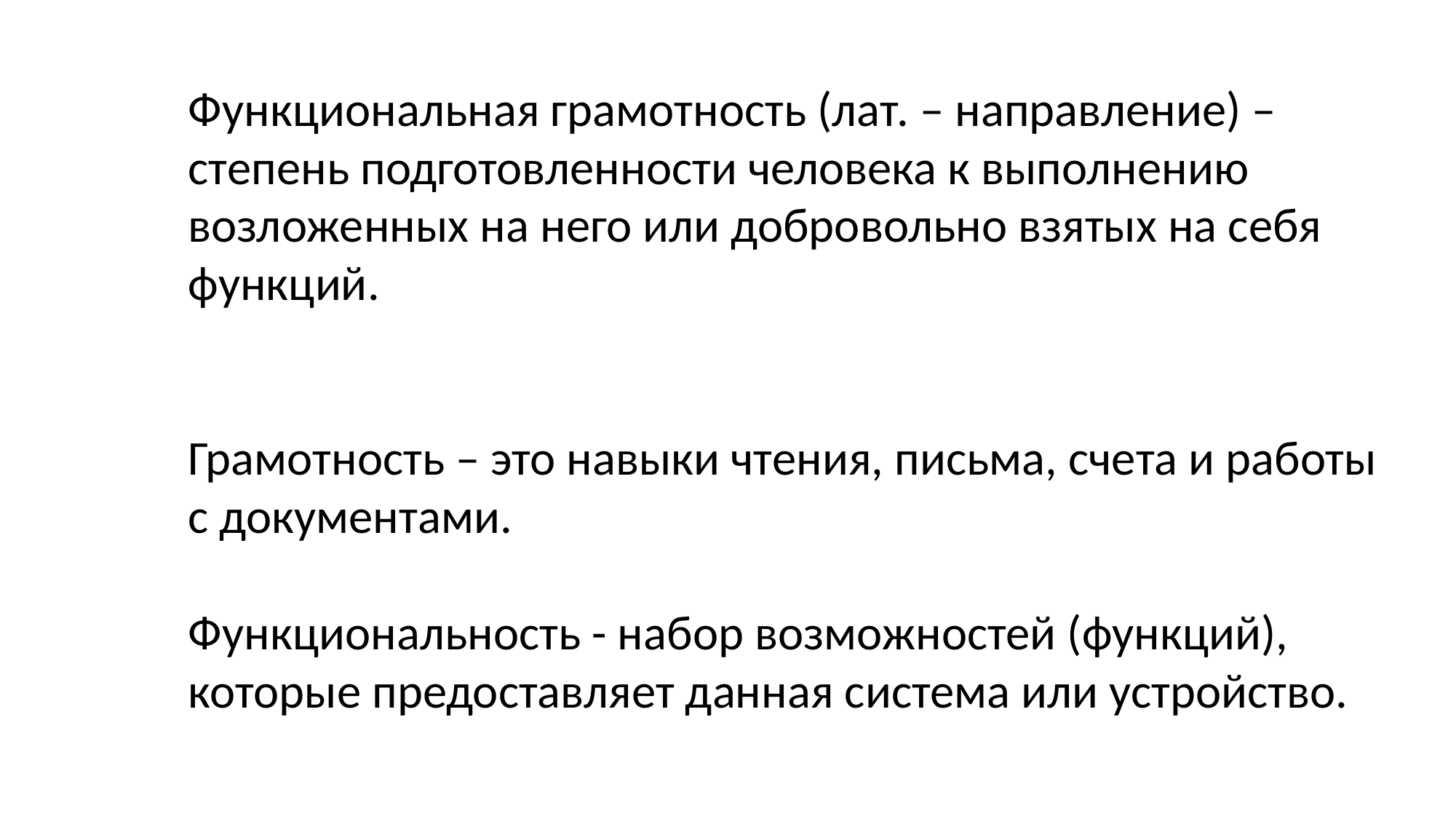

Функциональная грамотность (лат. – направление) – степень подготовленности человека к выполнению возложенных на него или добровольно взятых на себя функций.

Грамотность – это навыки чтения, письма, счета и работы с документами.

Функциональность - набор возможностей (функций), которые предоставляет данная система или устройство.